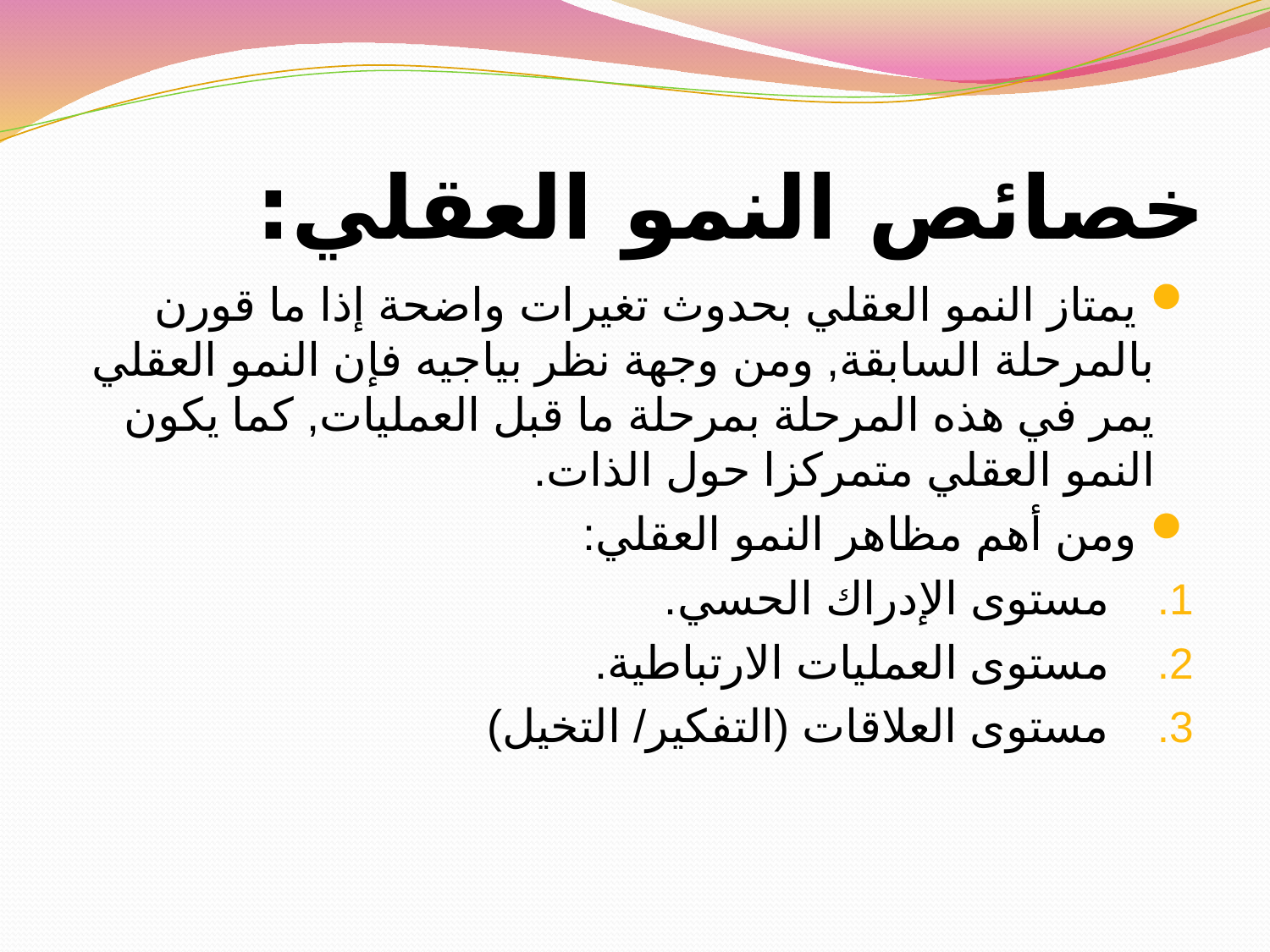

# خصائص النمو العقلي:
 يمتاز النمو العقلي بحدوث تغيرات واضحة إذا ما قورن بالمرحلة السابقة, ومن وجهة نظر بياجيه فإن النمو العقلي يمر في هذه المرحلة بمرحلة ما قبل العمليات, كما يكون النمو العقلي متمركزا حول الذات.
 ومن أهم مظاهر النمو العقلي:
 مستوى الإدراك الحسي.
 مستوى العمليات الارتباطية.
 مستوى العلاقات (التفكير/ التخيل)